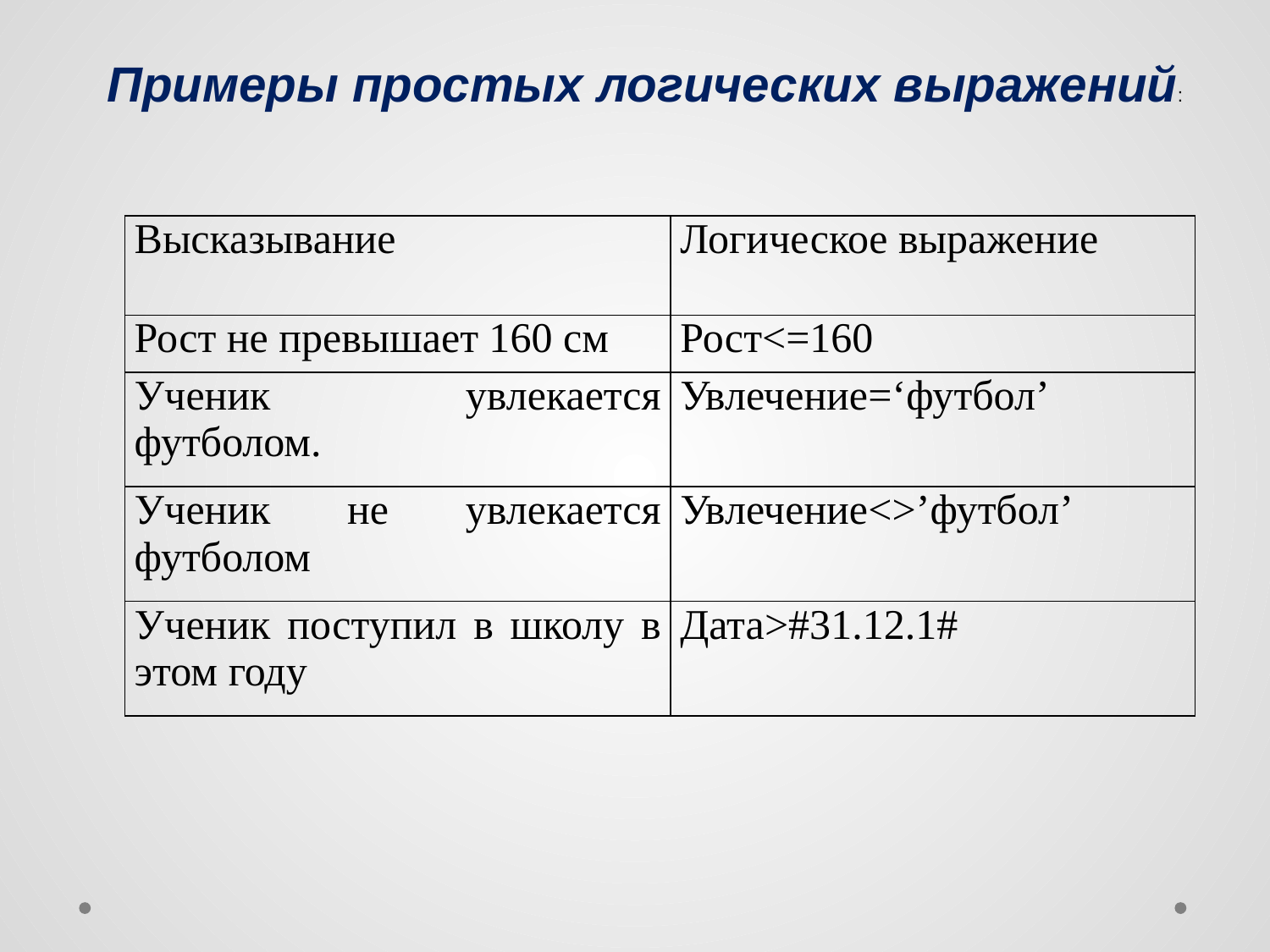

Примеры простых логических выражений:
| Высказывание | Логическое выражение |
| --- | --- |
| Рост не превышает 160 см | Рост<=160 |
| Ученик увлекается футболом. | Увлечение=‘футбол’ |
| Ученик не увлекается футболом | Увлечение<>’футбол’ |
| Ученик поступил в школу в этом году | Дата>#31.12.1# |